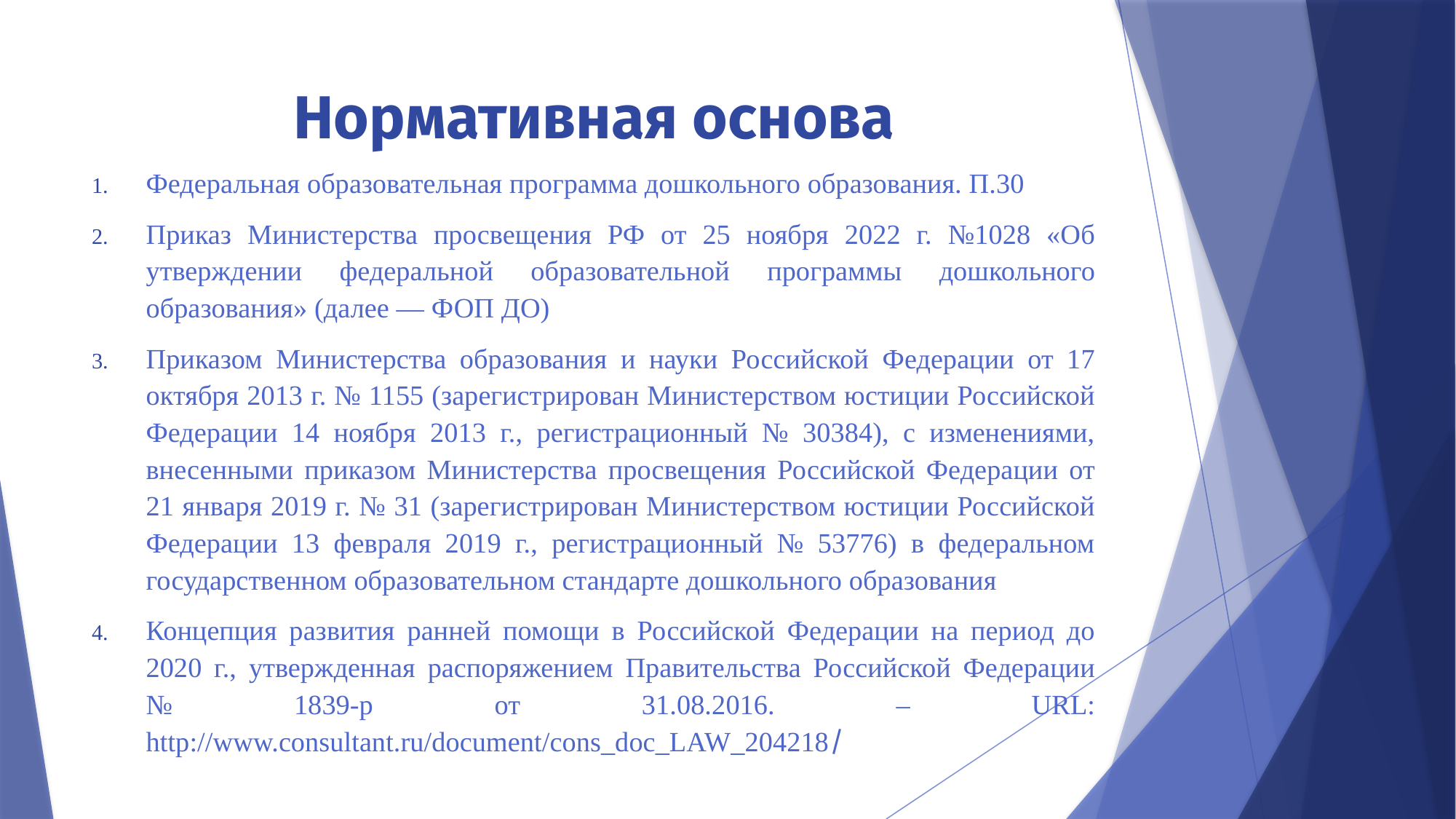

# Нормативная основа
Федеральная образовательная программа дошкольного образования. П.30
Приказ Министерства просвещения РФ от 25 ноября 2022 г. №1028 «Об утверждении федеральной образовательной программы дошкольного образования» (далее — ФОП ДО)
Приказом Министерства образования и науки Российской Федерации от 17 октября 2013 г. № 1155 (зарегистрирован Министерством юстиции Российской Федерации 14 ноября 2013 г., регистрационный № 30384), с изменениями, внесенными приказом Министерства просвещения Российской Федерации от 21 января 2019 г. № 31 (зарегистрирован Министерством юстиции Российской Федерации 13 февраля 2019 г., регистрационный № 53776) в федеральном государственном образовательном стандарте дошкольного образования
Концепция развития ранней помощи в Российской Федерации на период до 2020 г., утвержденная распоряжением Правительства Российской Федерации № 1839-р от 31.08.2016. – URL: http://www.consultant.ru/document/cons_doc_LAW_204218/